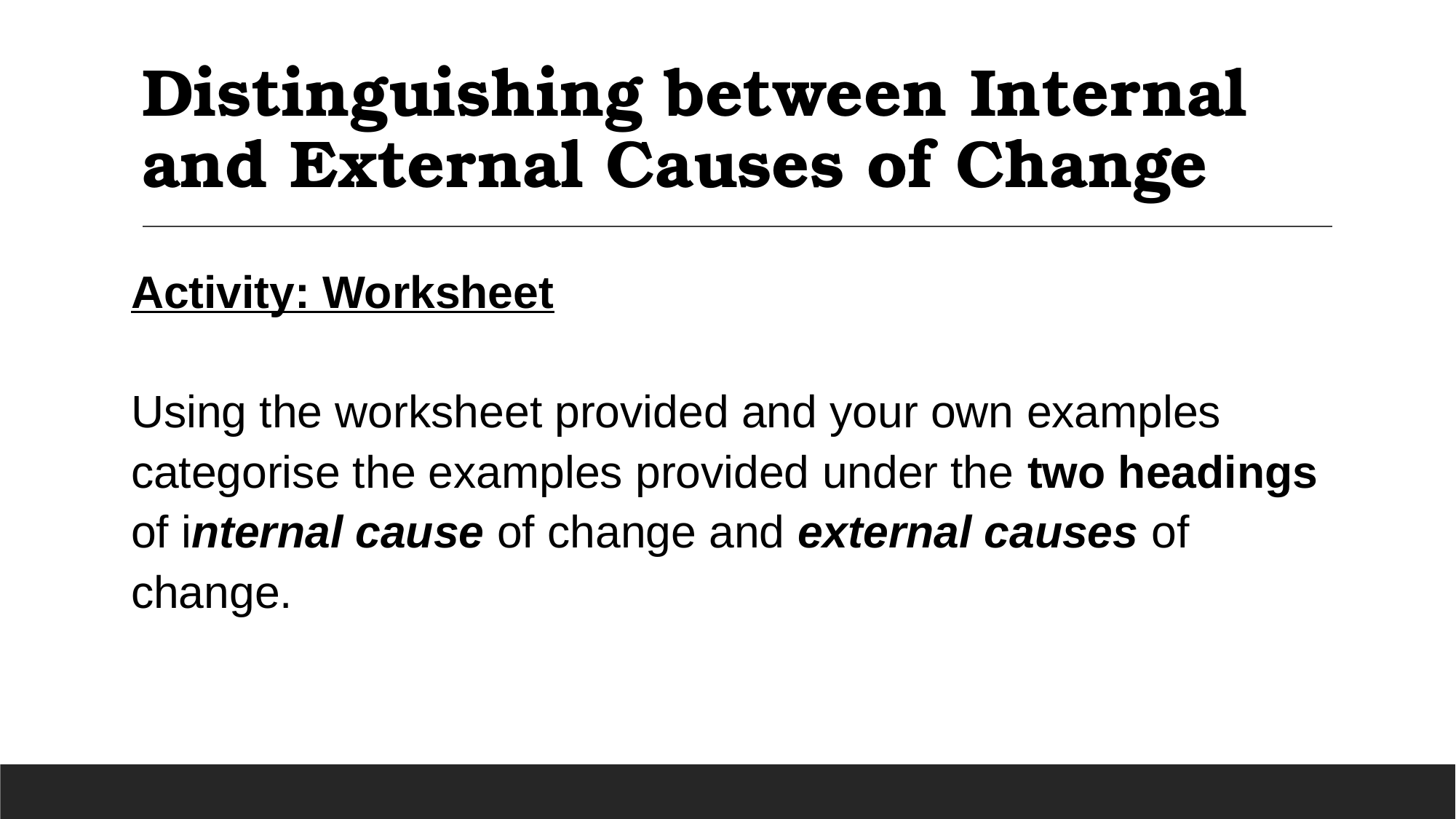

# Distinguishing between Internal and External Causes of Change
Activity: Worksheet

Using the worksheet provided and your own examples categorise the examples provided under the two headings of internal cause of change and external causes of change.